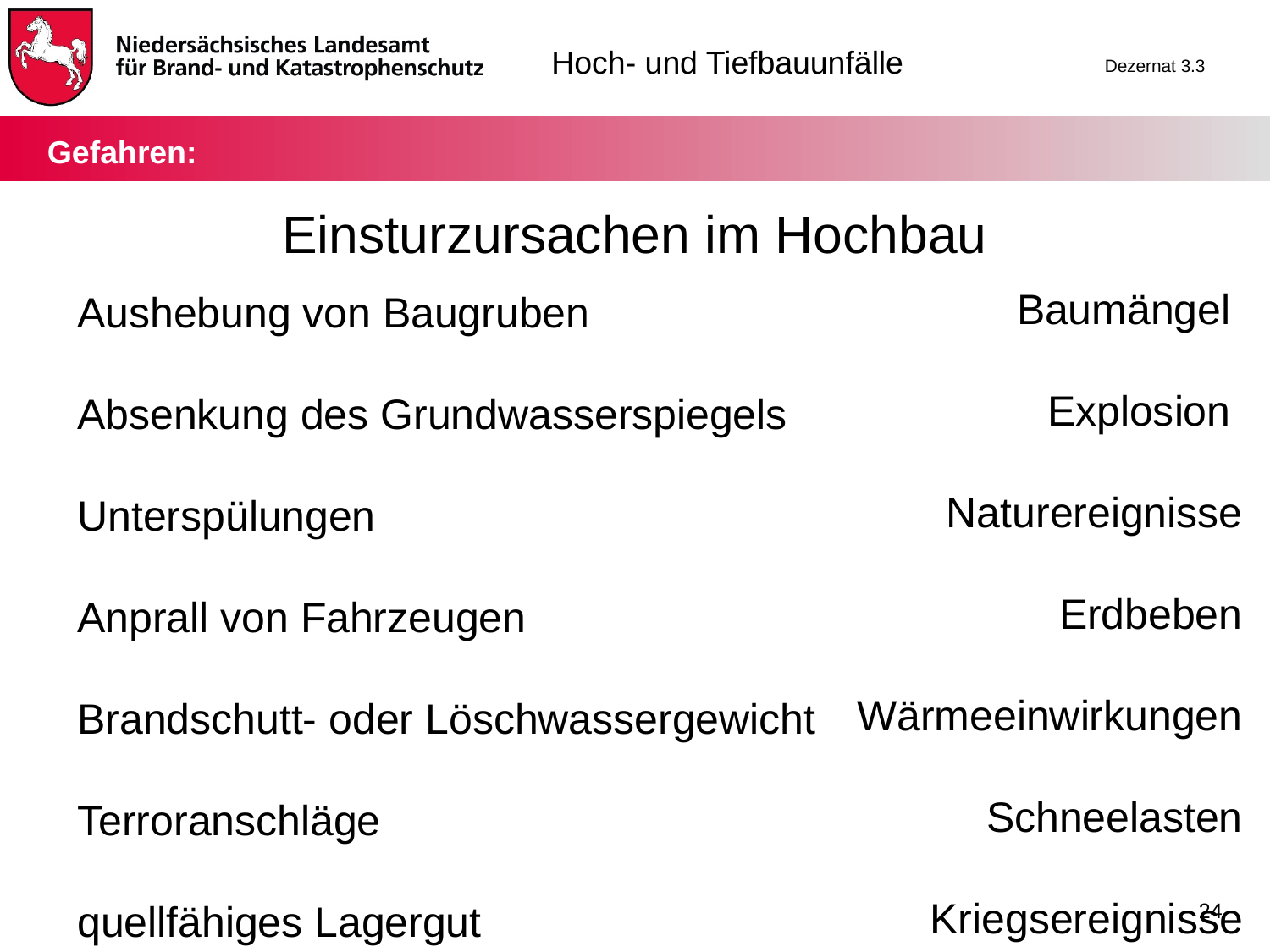

Gefahren:
Einsturzursachen im Hochbau
Aushebung von Baugruben
Absenkung des Grundwasserspiegels
Unterspülungen

Anprall von Fahrzeugen

Brandschutt- oder Löschwassergewicht

Terroranschläge

quellfähiges Lagergut
Baumängel

Explosion

Naturereignisse

Erdbeben

Wärmeeinwirkungen

Schneelasten

Kriegsereignisse
24